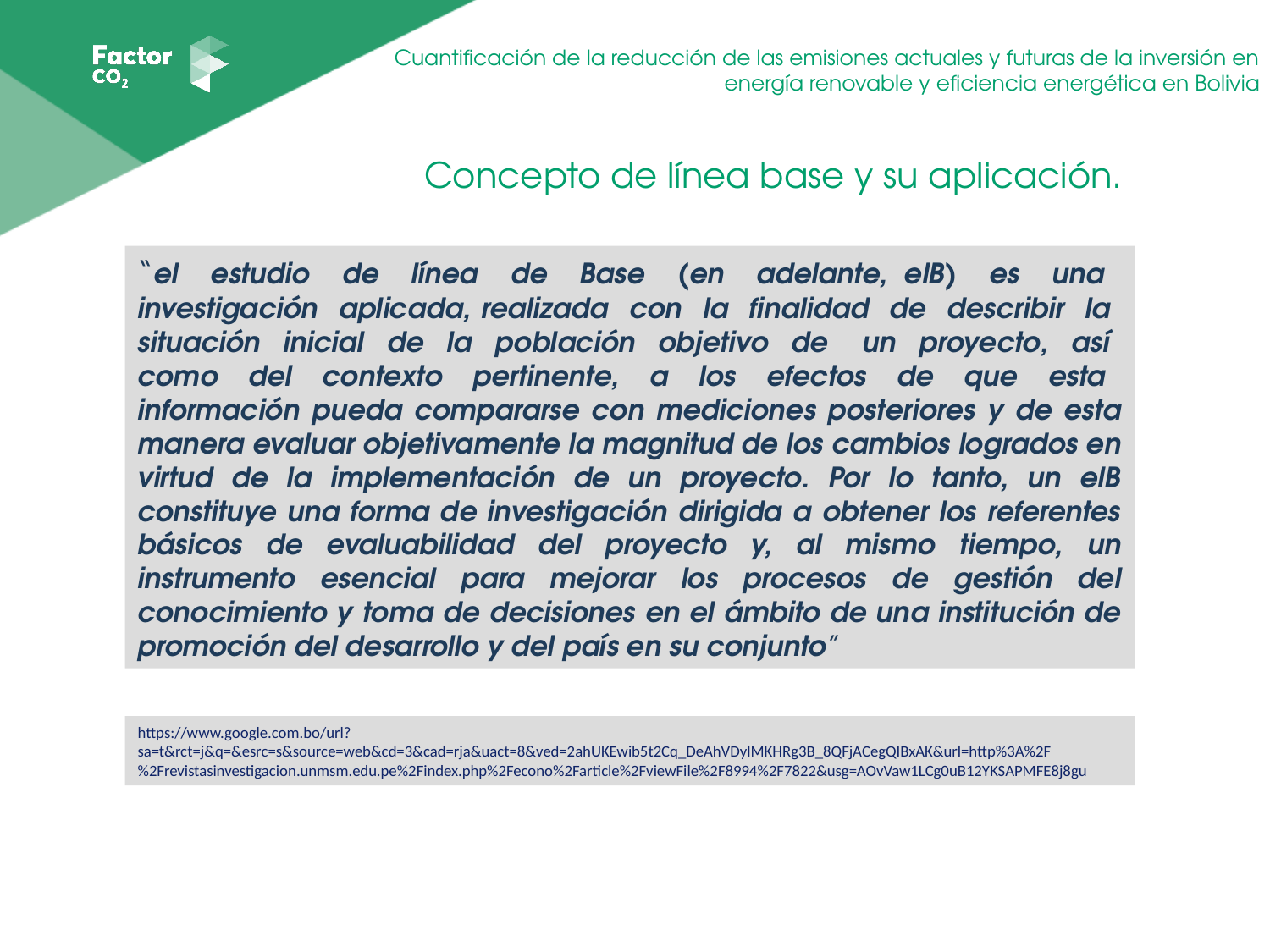

Concepto de línea base y su aplicación.
“el  estudio  de  línea  de  Base  (en  adelante, elB)  es  una  investigación  aplicada, realizada  con  la  finalidad  de  describir  la  situación  inicial  de  la  población  objetivo  de   un  proyecto,  así  como  del  contexto  pertinente,  a  los  efectos  de  que  esta  información pueda compararse con mediciones posteriores y de esta manera evaluar objetivamente la magnitud de los cambios logrados en virtud de la implementación de un proyecto. Por lo tanto, un elB constituye una forma de investigación dirigida a obtener los referentes básicos de evaluabilidad del proyecto y, al mismo tiempo, un instrumento esencial para mejorar los procesos de gestión del conocimiento y toma de decisiones en el ámbito de una institución de promoción del desarrollo y del país en su conjunto”
https://www.google.com.bo/url?sa=t&rct=j&q=&esrc=s&source=web&cd=3&cad=rja&uact=8&ved=2ahUKEwib5t2Cq_DeAhVDylMKHRg3B_8QFjACegQIBxAK&url=http%3A%2F%2Frevistasinvestigacion.unmsm.edu.pe%2Findex.php%2Fecono%2Farticle%2FviewFile%2F8994%2F7822&usg=AOvVaw1LCg0uB12YKSAPMFE8j8gu